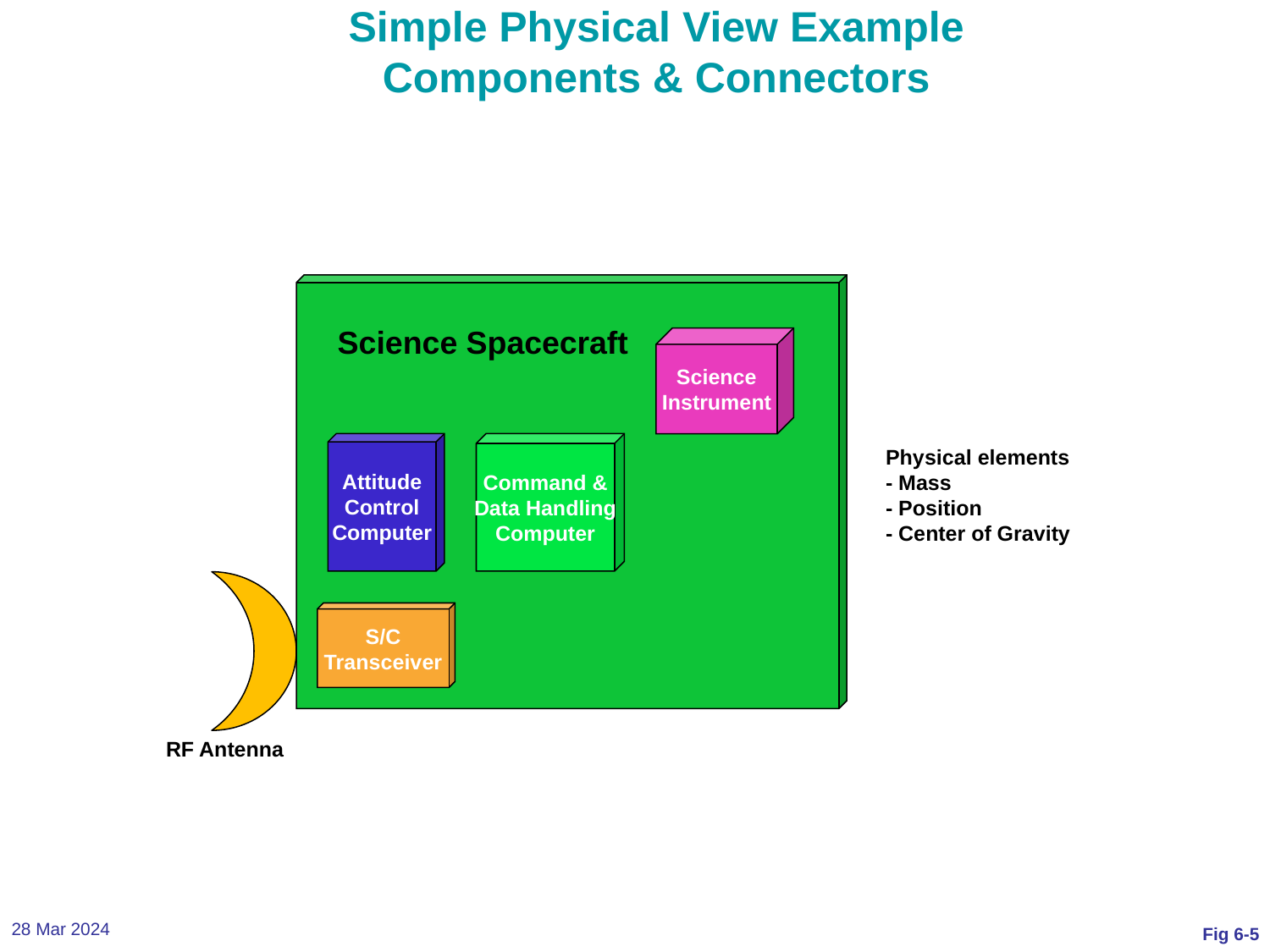

Simple Physical View Example
Components & Connectors

Science
Instrument
Attitude
Control
Computer
Command &
Data Handling
Computer
S/C
Transceiver
Science Spacecraft
Physical elements
- Mass
- Position
- Center of Gravity

RF Antenna
28 Mar 2024
Fig 6-5